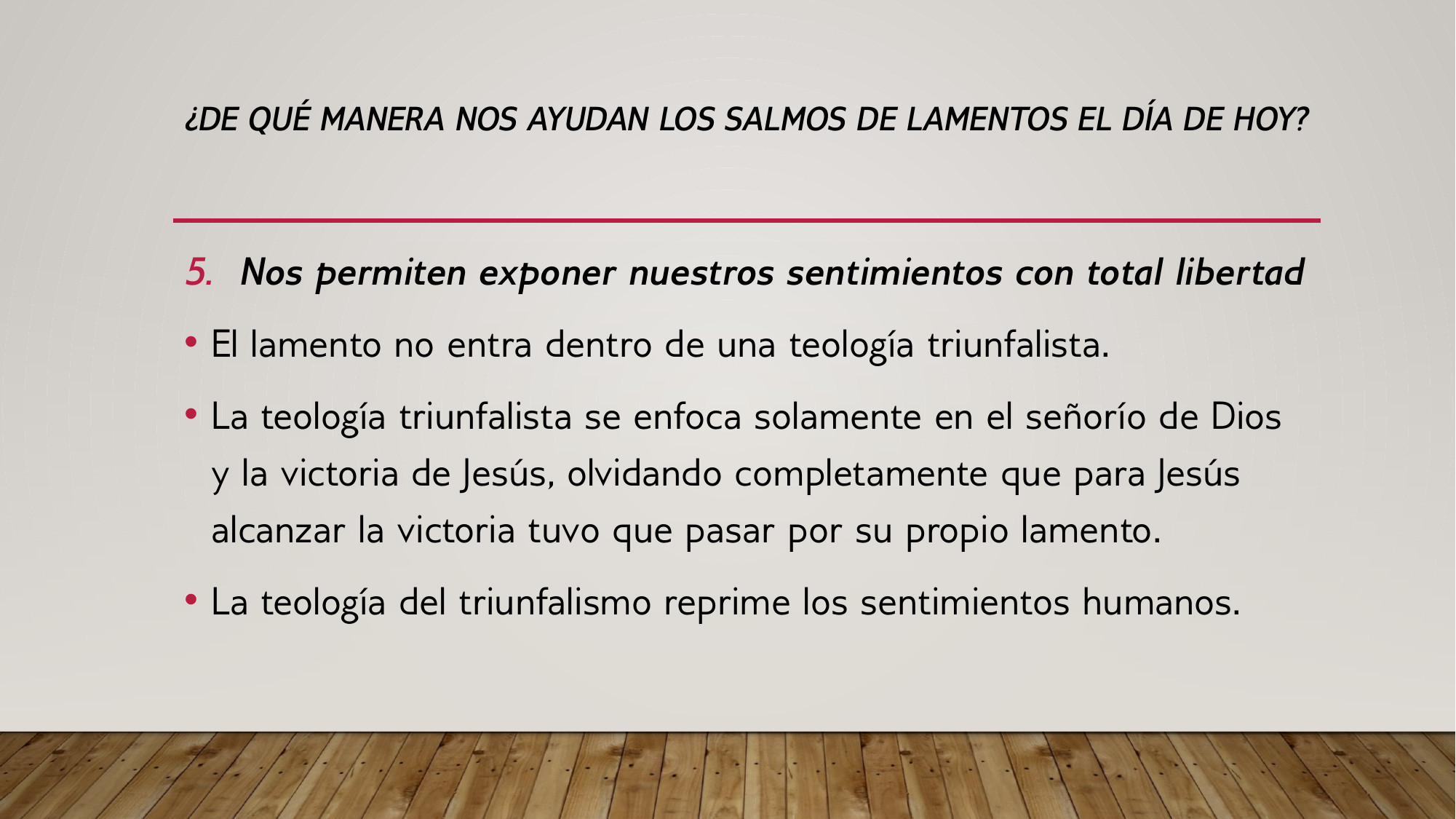

# ¿De qué manera nos ayudan los salmos de lamentos el día de hoy?
Nos permiten exponer nuestros sentimientos con total libertad
El lamento no entra dentro de una teología triunfalista.
La teología triunfalista se enfoca solamente en el señorío de Dios y la victoria de Jesús, olvidando completamente que para Jesús alcanzar la victoria tuvo que pasar por su propio lamento.
La teología del triunfalismo reprime los sentimientos humanos.